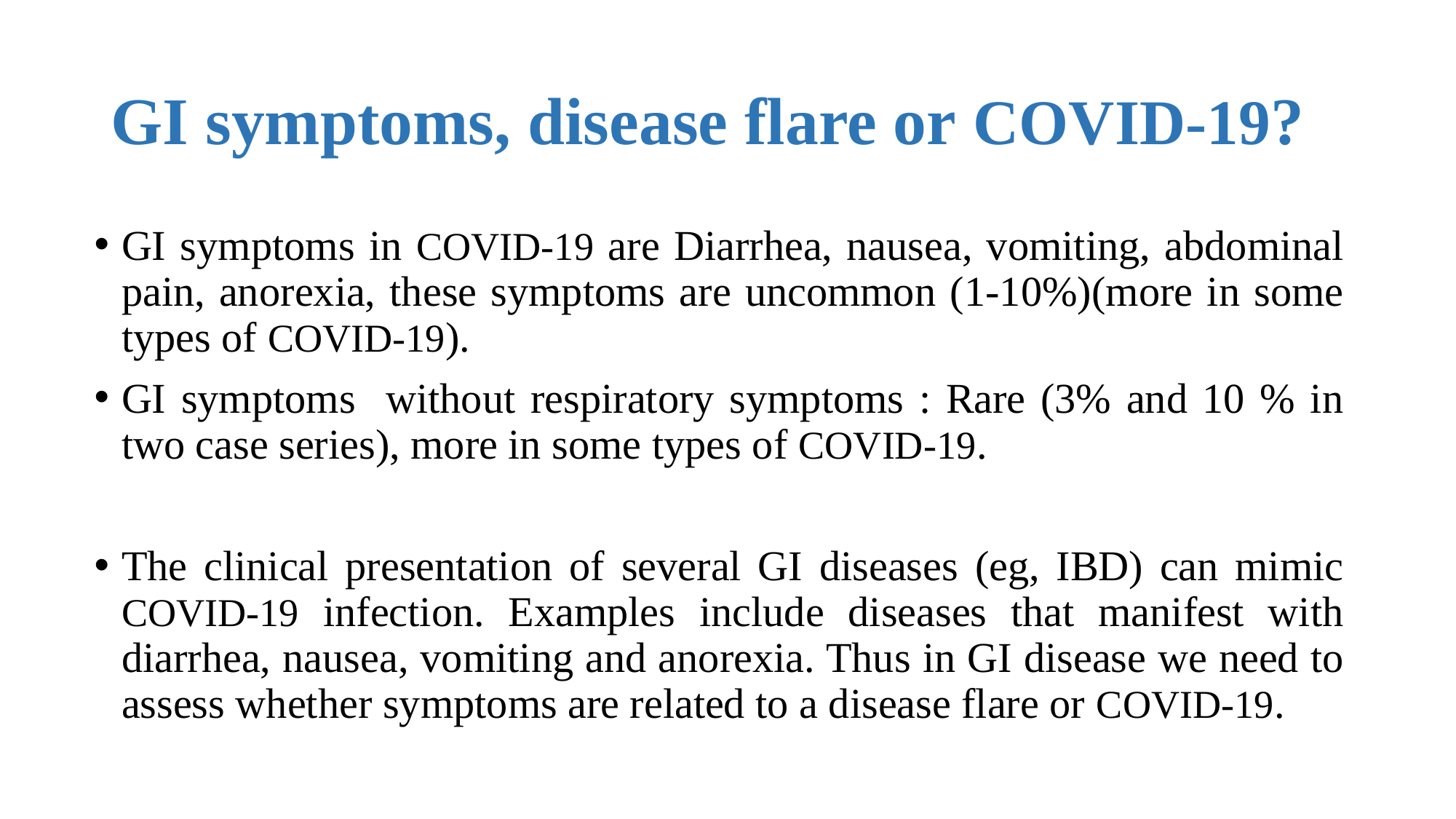

# GI symptoms, disease flare or COVID-19?
GI symptoms in COVID-19 are Diarrhea, nausea, vomiting, abdominal pain, anorexia, these symptoms are uncommon (1-10%)(more in some types of COVID-19).
GI symptoms  without respiratory symptoms : Rare (3% and 10 % in two case series), more in some types of COVID-19.

The clinical presentation of several GI diseases (eg, IBD) can mimic COVID-19 infection. Examples include diseases that manifest with diarrhea, nausea, vomiting and anorexia. Thus in GI disease we need to assess whether symptoms are related to a disease flare or COVID-19.